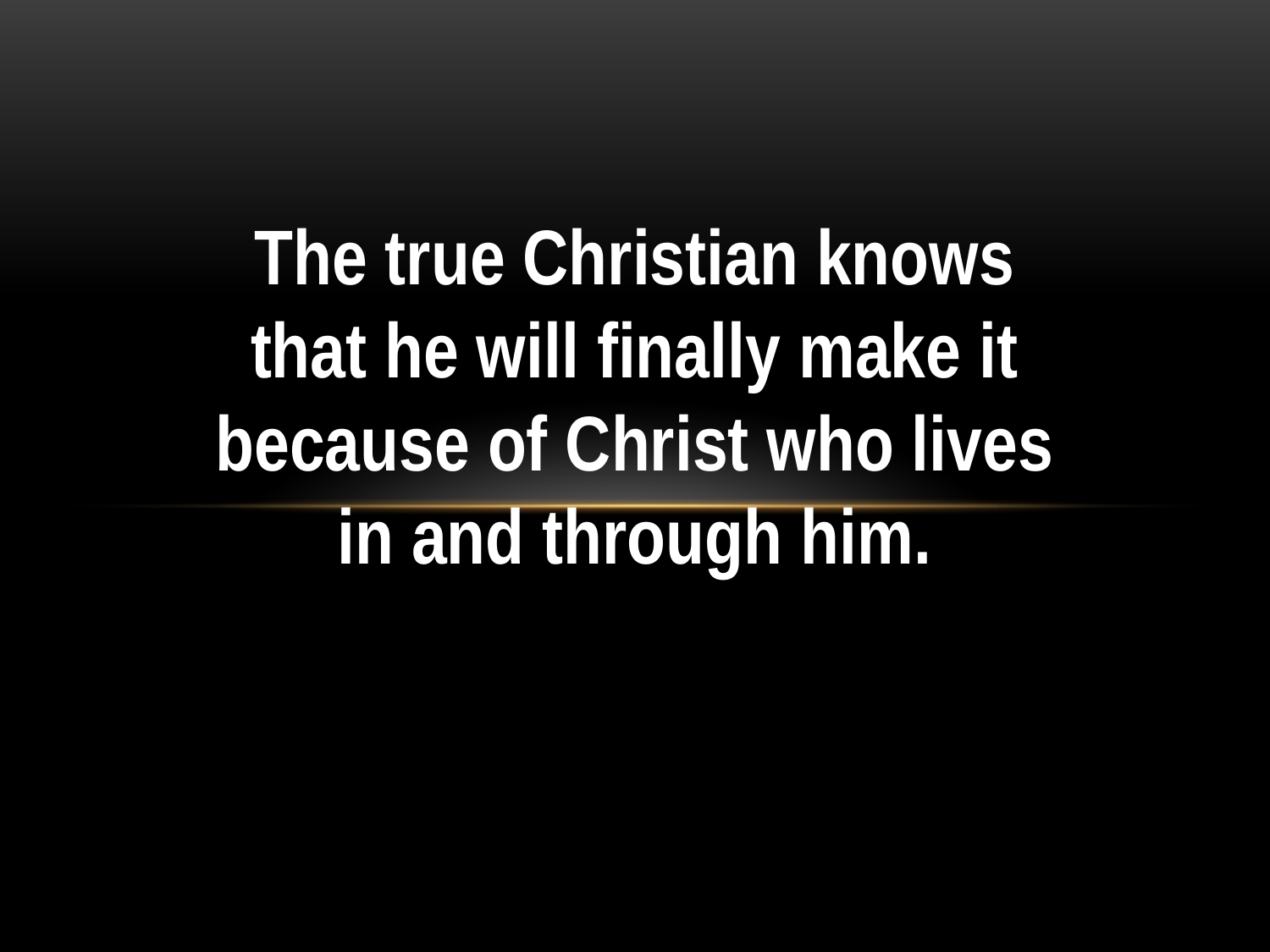

The true Christian knows that he will finally make it because of Christ who lives in and through him.